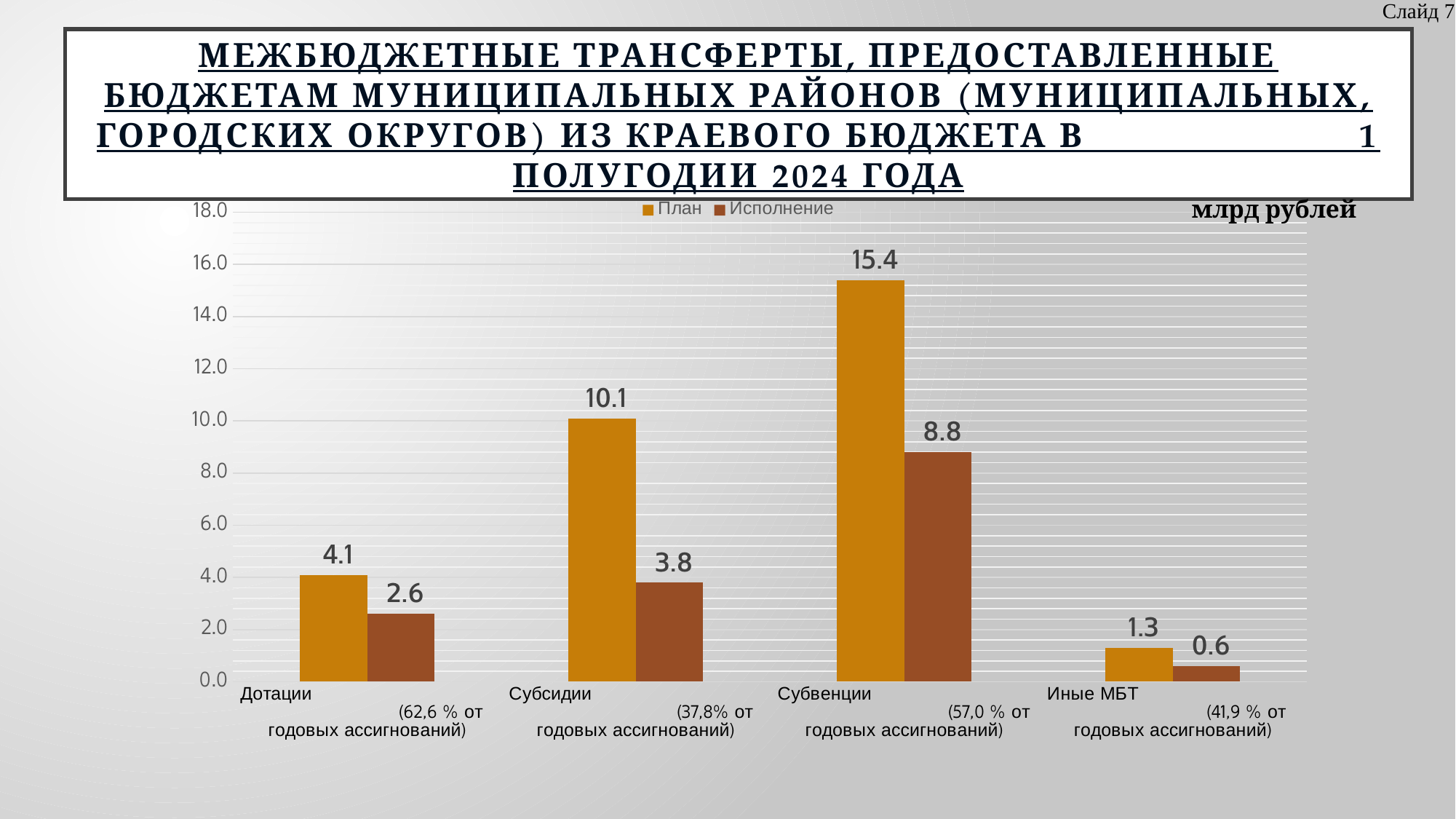

Слайд 7
# Межбюджетные трансферты, предоставленные бюджетам муниципальных районов (муниципальных, городских округов) из краевого бюджета в                        1 полугодии 2024 года

### Chart

| Category | План | Исполнение |
|---|---|---|
| Дотации                                                           (62,6 % от годовых ассигнований) | 4.1 | 2.6 |
| Субсидии                                                           (37,8% от годовых ассигнований) | 10.1 | 3.8 |
| Субвенции                                                           (57,0 % от годовых ассигнований) | 15.4 | 8.8 |
| Иные МБТ                                                       (41,9 % от годовых ассигнований) | 1.3 | 0.6 |
млрд рублей